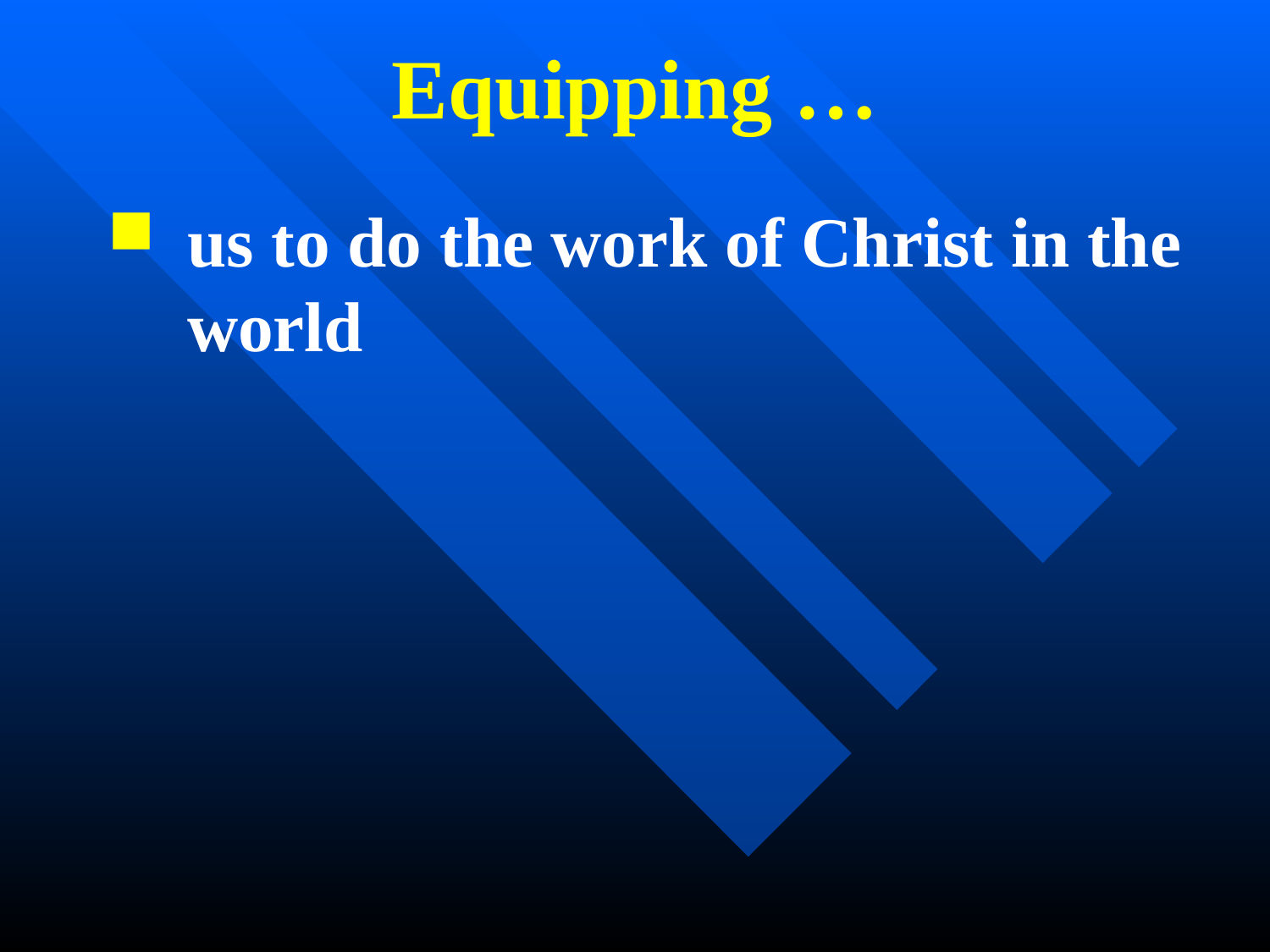

# Equipping …
us to do the work of Christ in the world